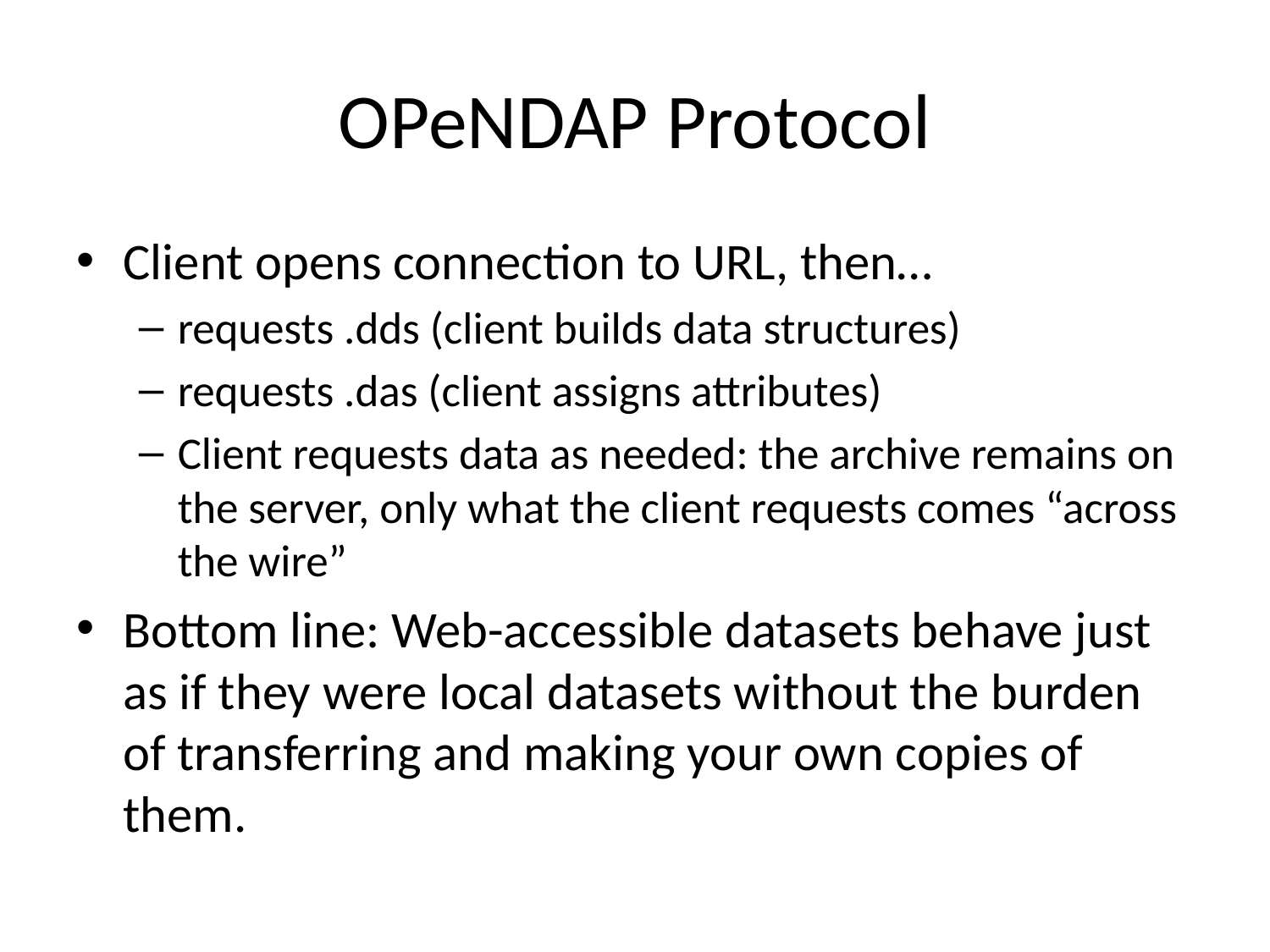

# OPeNDAP Protocol
Client opens connection to URL, then…
requests .dds (client builds data structures)
requests .das (client assigns attributes)
Client requests data as needed: the archive remains on the server, only what the client requests comes “across the wire”
Bottom line: Web-accessible datasets behave just as if they were local datasets without the burden of transferring and making your own copies of them.